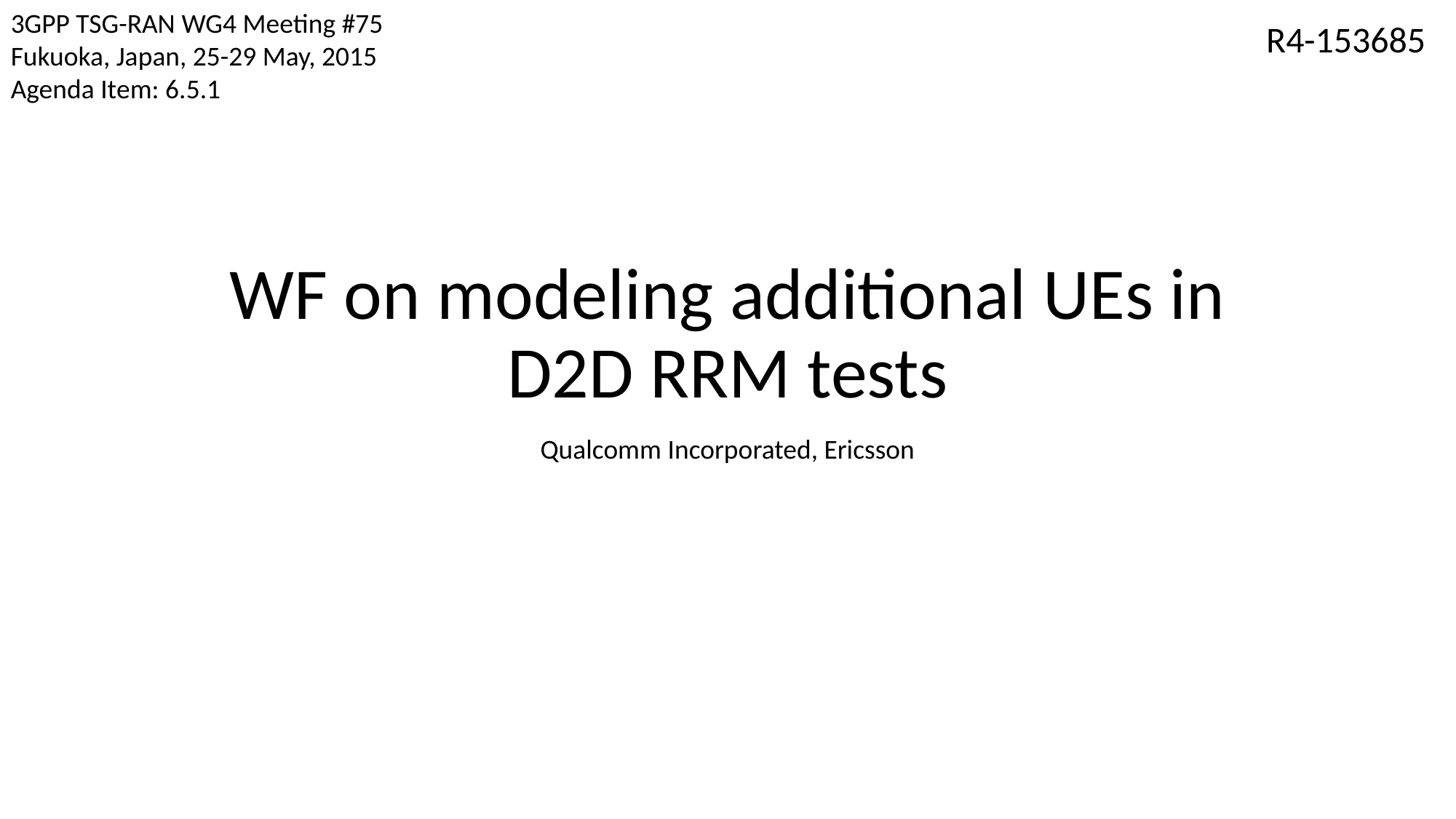

3GPP TSG-RAN WG4 Meeting #75
Fukuoka, Japan, 25-29 May, 2015
Agenda Item: 6.5.1
R4-153685
# WF on modeling additional UEs in D2D RRM tests
Qualcomm Incorporated, Ericsson